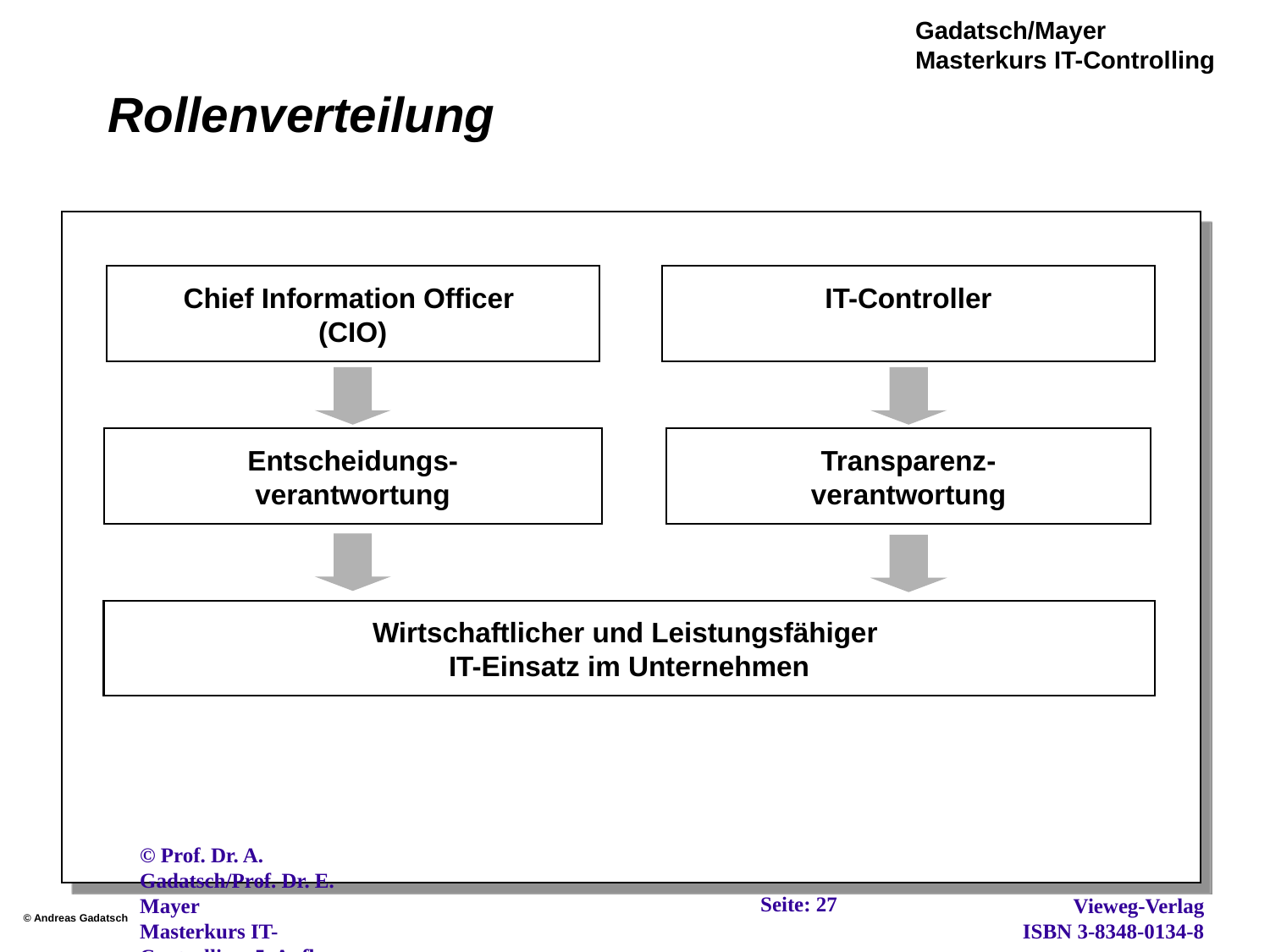

# Rollenverteilung
Chief Information Officer
(CIO)
IT-Controller

Entscheidungs-
verantwortung
Transparenz-
verantwortung

Wirtschaftlicher und Leistungsfähiger
IT-Einsatz im Unternehmen

Seite: 27

© Prof. Dr. A. Gadatsch/Prof. Dr. E. Mayer
Masterkurs IT-Controlling, 5. Aufl., Wiesbaden, 2012